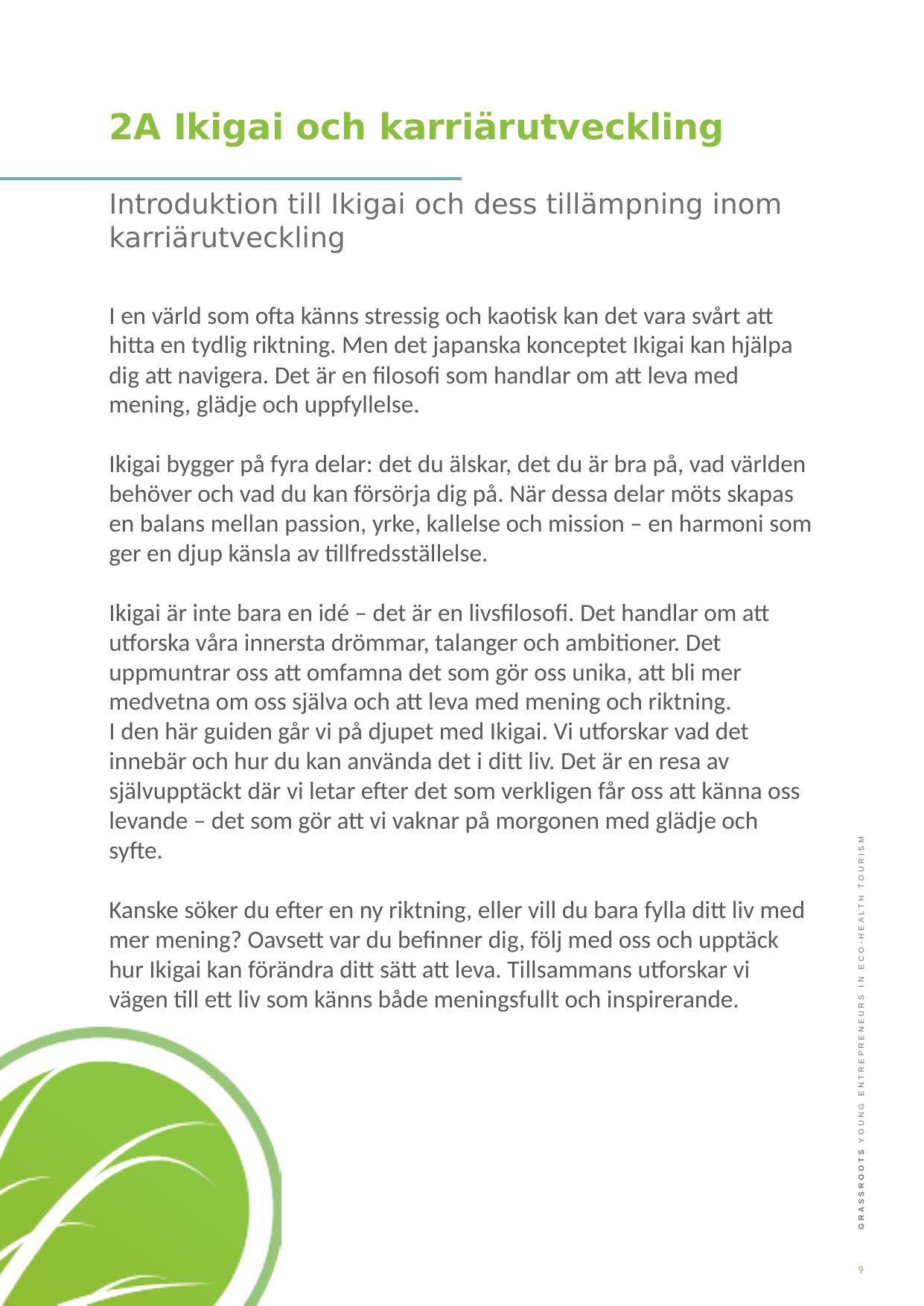

2A Ikigai och karriärutveckling
Introduktion till Ikigai och dess tillämpning inom karriärutveckling
I en värld som ofta känns stressig och kaotisk kan det vara svårt att hitta en tydlig riktning. Men det japanska konceptet Ikigai kan hjälpa dig att navigera. Det är en filosofi som handlar om att leva med mening, glädje och uppfyllelse.

Ikigai bygger på fyra delar: det du älskar, det du är bra på, vad världen behöver och vad du kan försörja dig på. När dessa delar möts skapas en balans mellan passion, yrke, kallelse och mission – en harmoni som ger en djup känsla av tillfredsställelse.

Ikigai är inte bara en idé – det är en livsfilosofi. Det handlar om att utforska våra innersta drömmar, talanger och ambitioner. Det uppmuntrar oss att omfamna det som gör oss unika, att bli mer medvetna om oss själva och att leva med mening och riktning.
I den här guiden går vi på djupet med Ikigai. Vi utforskar vad det innebär och hur du kan använda det i ditt liv. Det är en resa av självupptäckt där vi letar efter det som verkligen får oss att känna oss levande – det som gör att vi vaknar på morgonen med glädje och syfte.

Kanske söker du efter en ny riktning, eller vill du bara fylla ditt liv med mer mening? Oavsett var du befinner dig, följ med oss och upptäck hur Ikigai kan förändra ditt sätt att leva. Tillsammans utforskar vi vägen till ett liv som känns både meningsfullt och inspirerande.

9